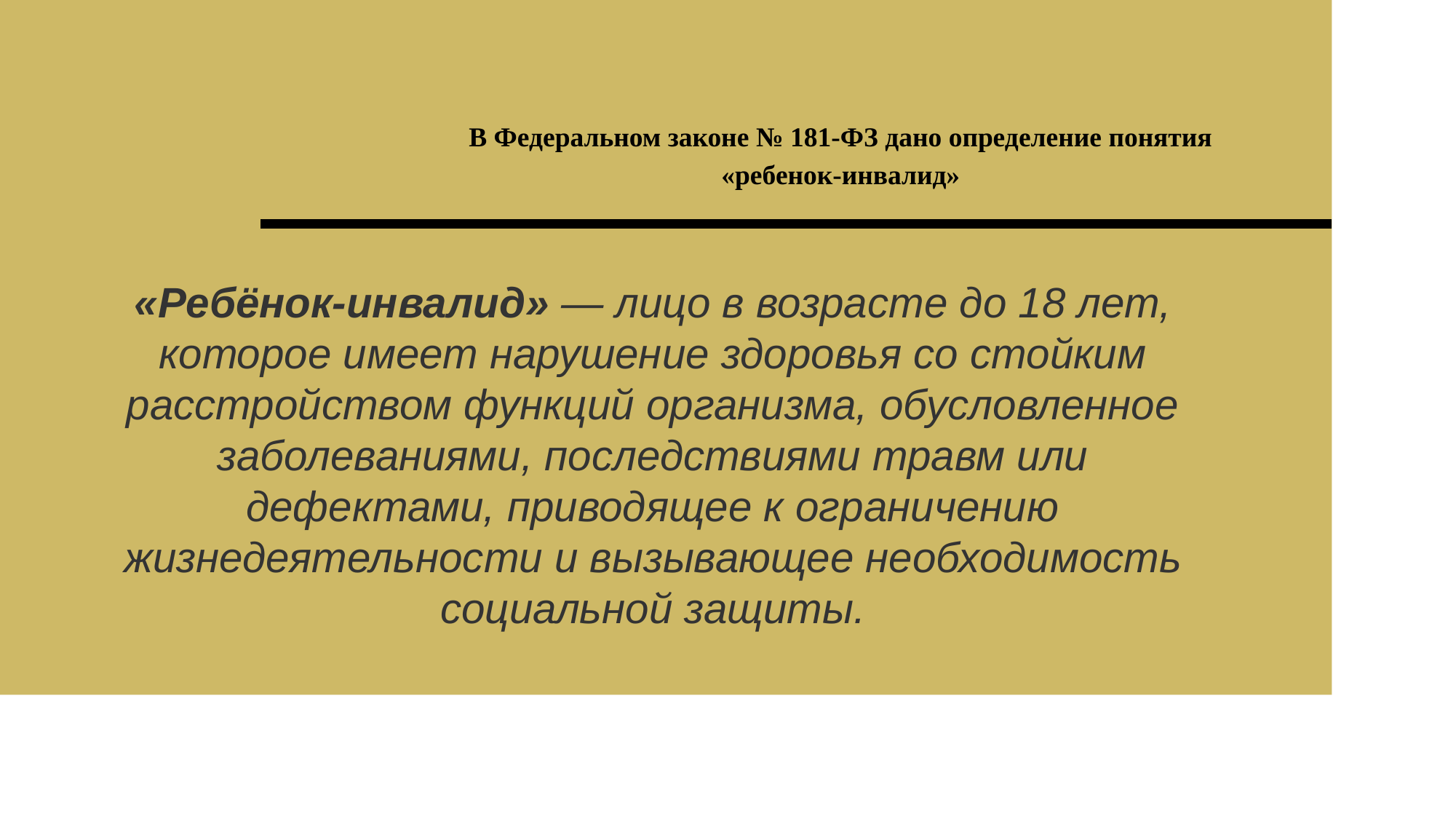

В Федеральном законе № 181-ФЗ дано определение понятия «ребенок-инвалид»
#
«Ребёнок-инвалид» — лицо в возрасте до 18 лет, которое имеет нарушение здоровья со стойким расстройством функций организма, обусловленное заболеваниями, последствиями травм или дефектами, приводящее к ограничению жизнедеятельности и вызывающее необходимость социальной защиты.